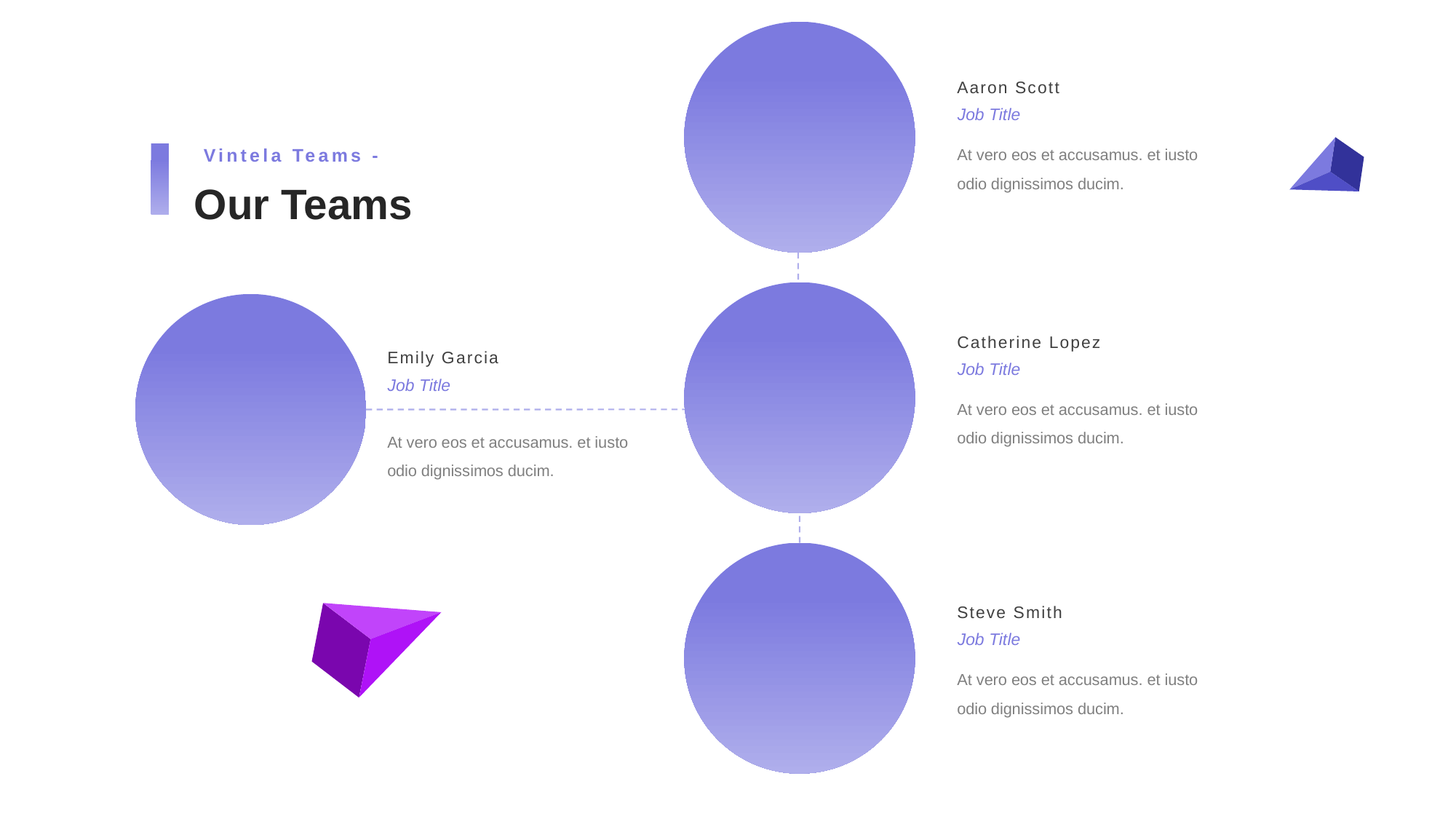

Aaron Scott
Job Title
At vero eos et accusamus. et iusto odio dignissimos ducim.
Vintela Teams -

Our Teams

Catherine Lopez
Emily Garcia
Job Title
Job Title
At vero eos et accusamus. et iusto odio dignissimos ducim.
At vero eos et accusamus. et iusto odio dignissimos ducim.

Steve Smith
Job Title
At vero eos et accusamus. et iusto odio dignissimos ducim.